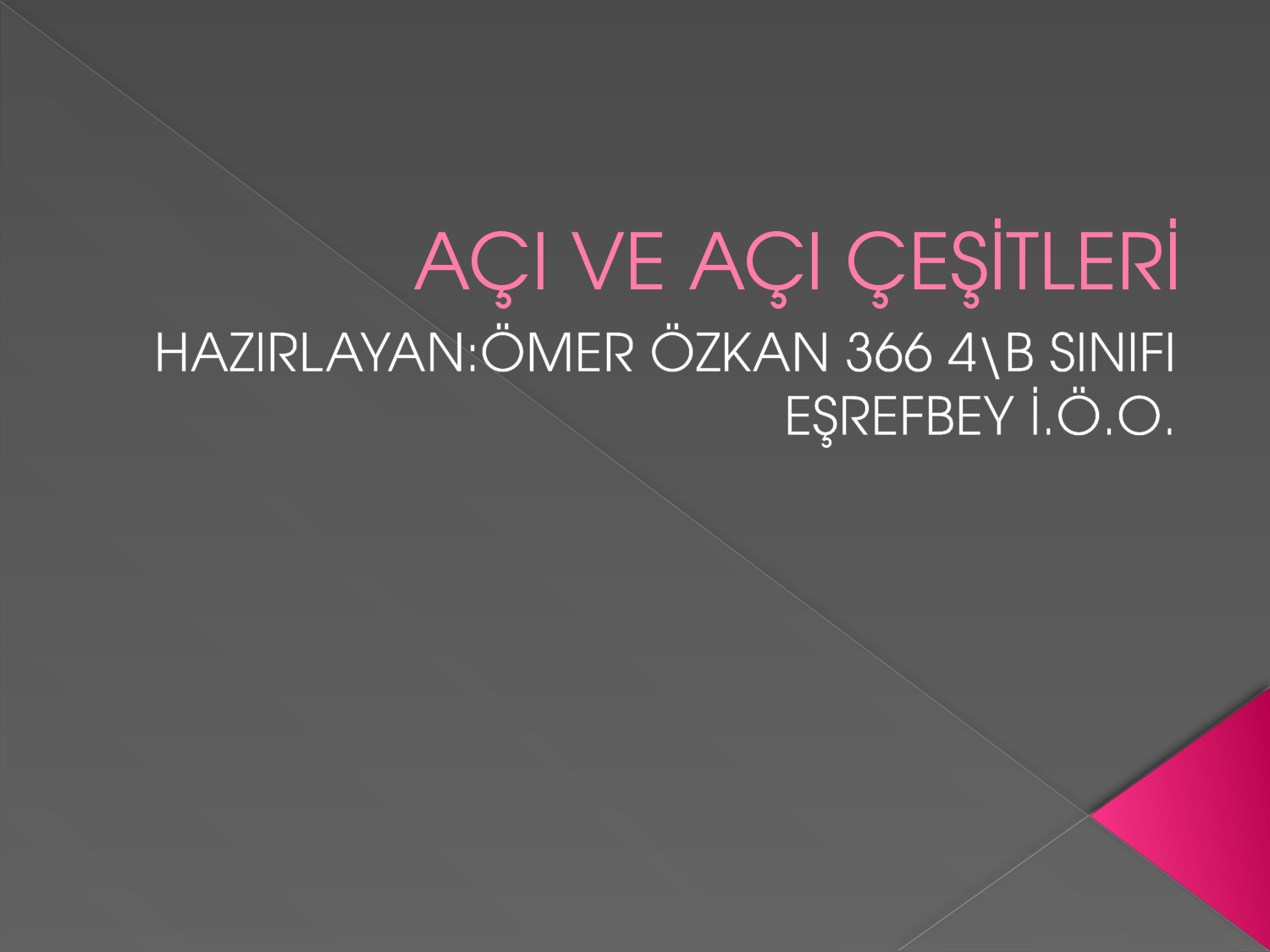

# AÇI VE AÇI ÇEŞİTLERİ
HAZIRLAYAN:ÖMER ÖZKAN 366 4\B SINIFI EŞREFBEY İ.Ö.O.